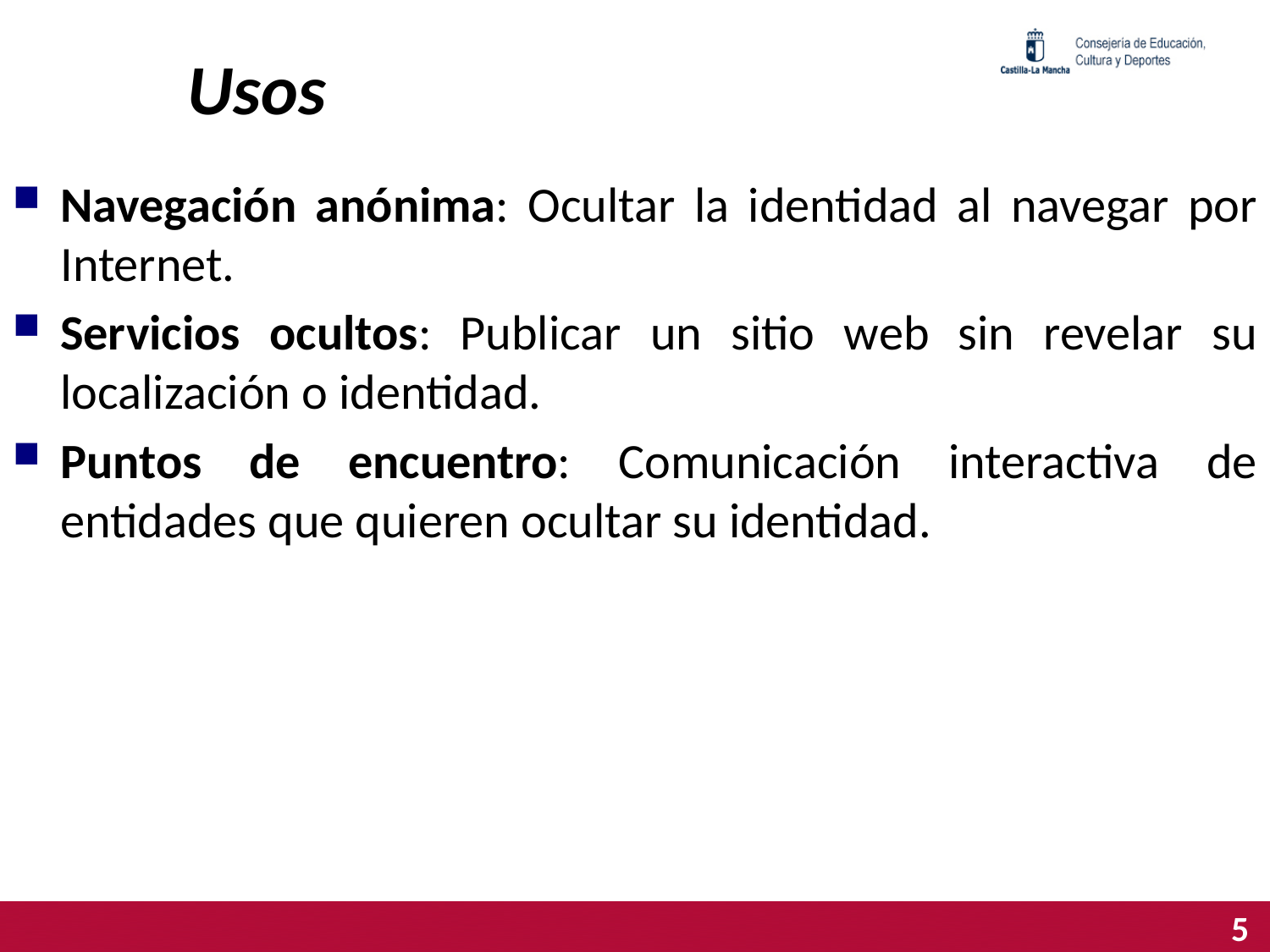

# Usos
Navegación anónima: Ocultar la identidad al navegar por Internet.
Servicios ocultos: Publicar un sitio web sin revelar su localización o identidad.
Puntos de encuentro: Comunicación interactiva de entidades que quieren ocultar su identidad.